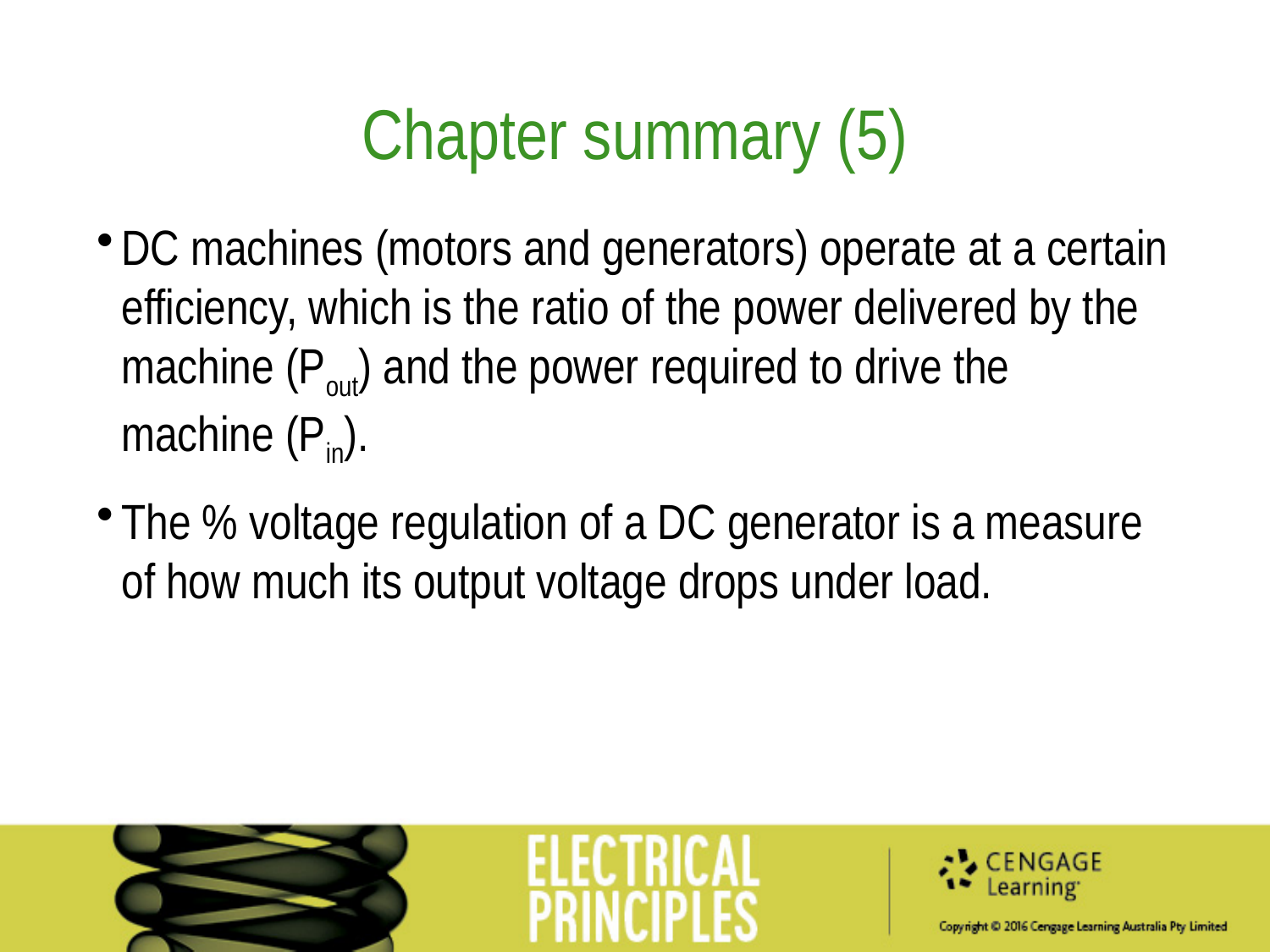

Chapter summary (5)

DC machines (motors and generators) operate at a certain efficiency, which is the ratio of the power delivered by the machine (Pout) and the power required to drive the machine (Pin).
The % voltage regulation of a DC generator is a measure of how much its output voltage drops under load.